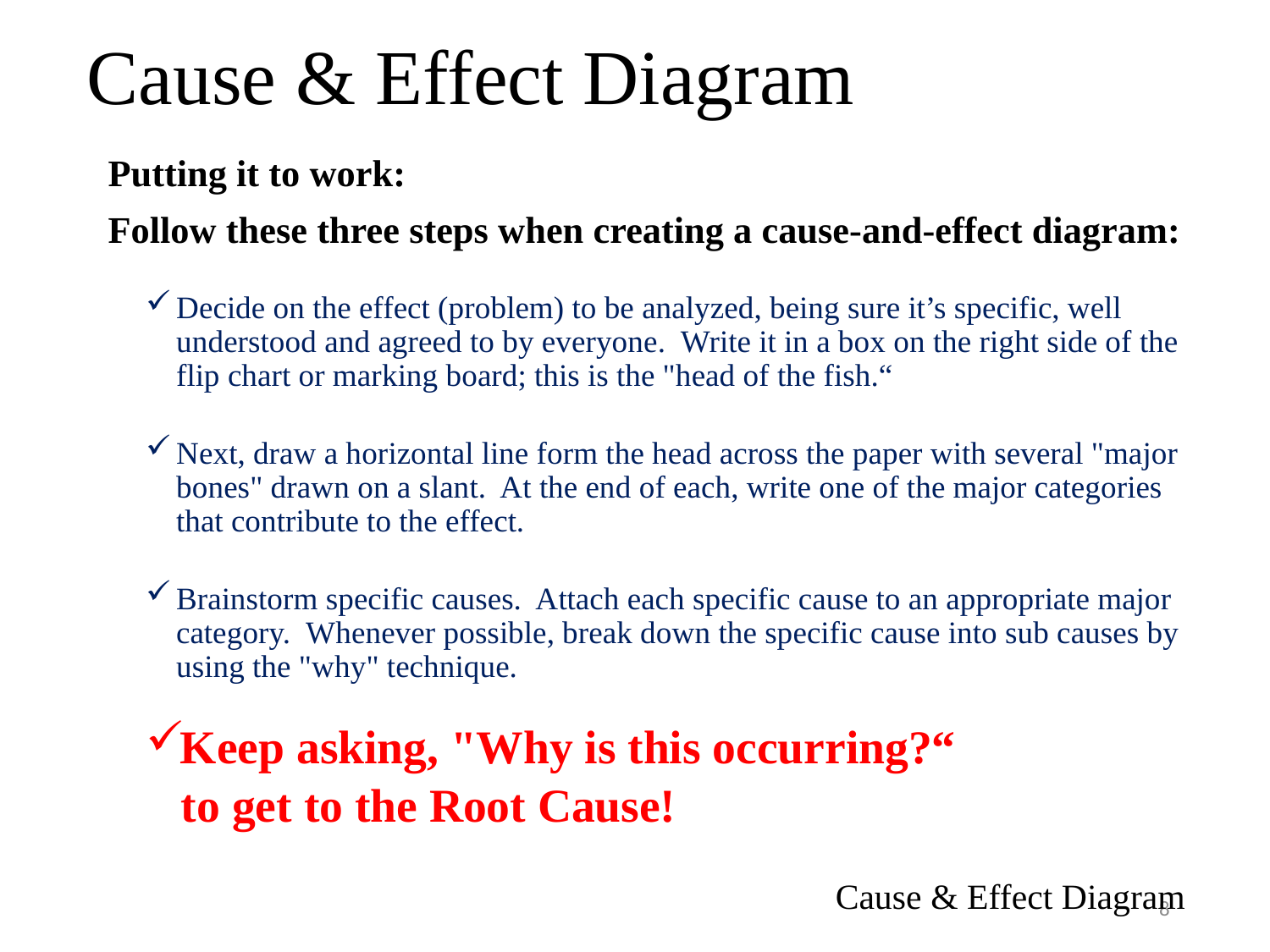

# Cause & Effect Diagram
Putting it to work:
Follow these three steps when creating a cause-and-effect diagram:

Decide on the effect (problem) to be analyzed, being sure it’s specific, well understood and agreed to by everyone.  Write it in a box on the right side of the flip chart or marking board; this is the "head of the fish.“

Next, draw a horizontal line form the head across the paper with several "major bones" drawn on a slant.  At the end of each, write one of the major categories that contribute to the effect.

Brainstorm specific causes.  Attach each specific cause to an appropriate major category.  Whenever possible, break down the specific cause into sub causes by using the "why" technique.

Keep asking, "Why is this occurring?“
   to get to the Root Cause!

Cause & Effect Diagram
8